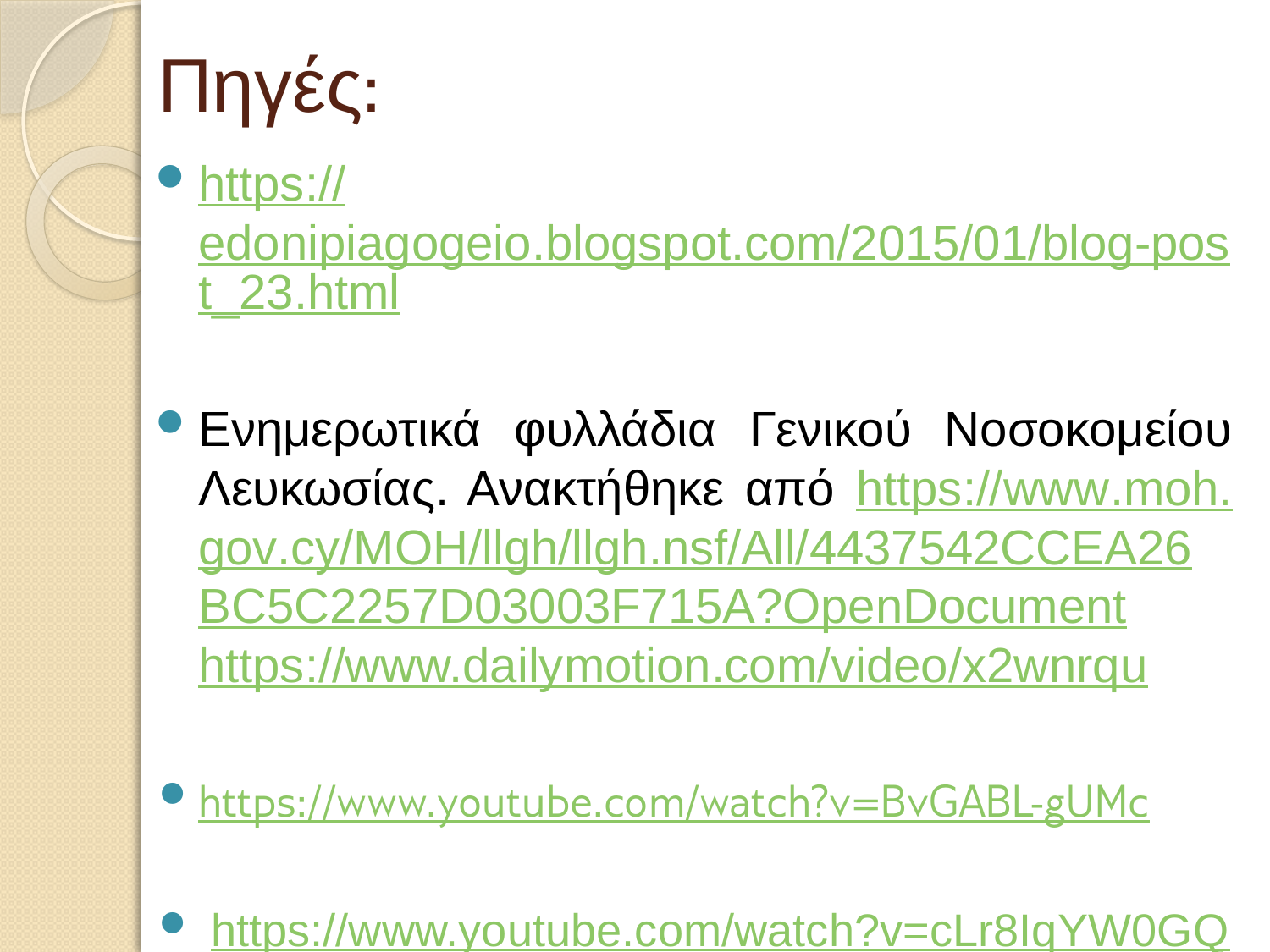

# Πηγές:

https://edonipiagogeio.blogspot.com/2015/01/blog-post_23.html

Ενημερωτικά φυλλάδια Γενικού Νοσοκομείου Λευκωσίας. Ανακτήθηκε από https://www.moh.gov.cy/MOH/llgh/llgh.nsf/All/4437542CCEA26BC5C2257D03003F715A?OpenDocumenthttps://www.dailymotion.com/video/x2wnrqu

https://www.youtube.com/watch?v=BvGABL-gUMc

 https://www.youtube.com/watch?v=cLr8IqYW0GQ